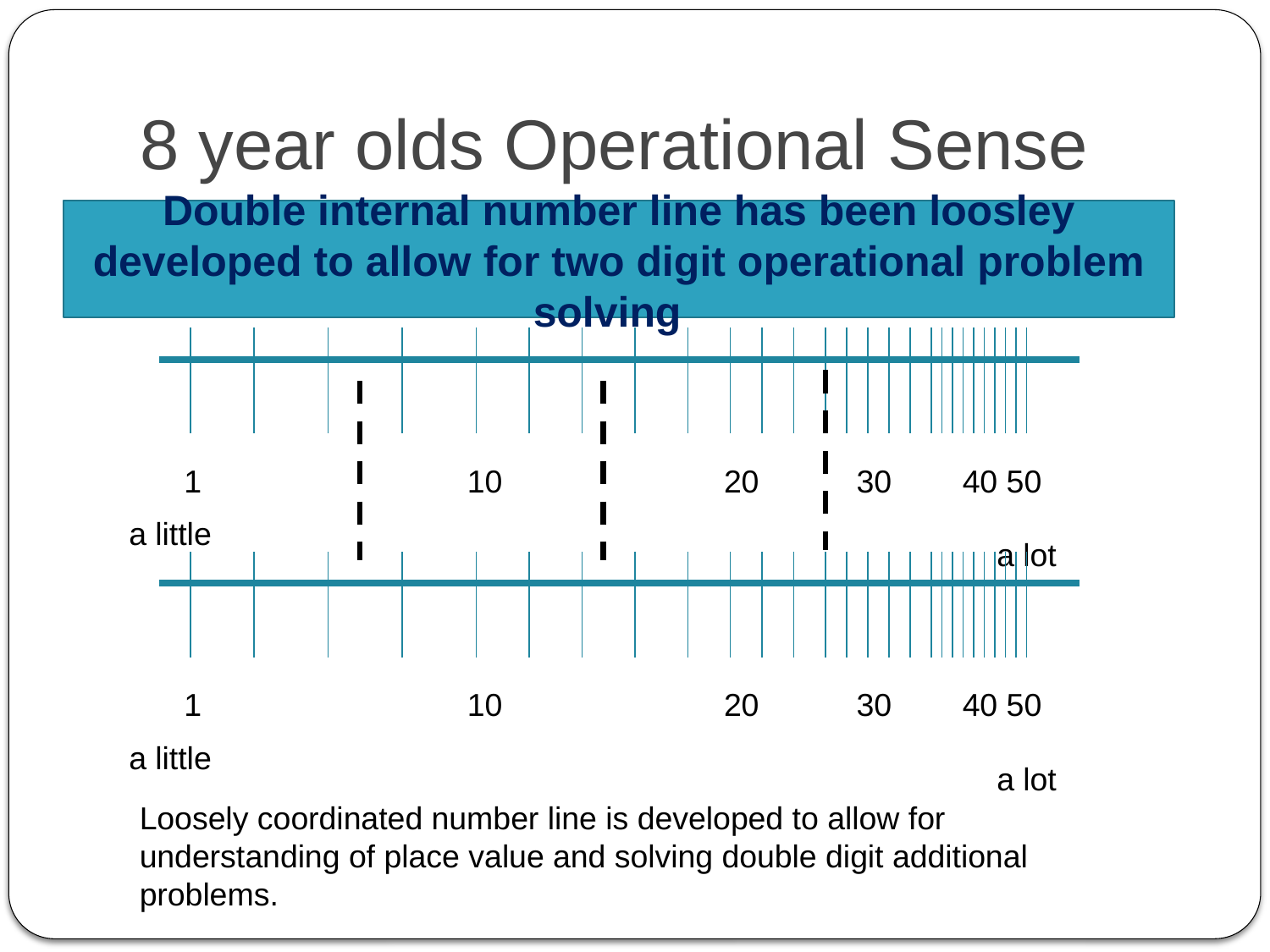

# 8 year olds Operational Sense
Double internal number line has been loosley developed to allow for two digit operational problem solving
     1                              10                         20           30        40 50
a little
a lot
     1                              10                         20           30        40 50
a little
a lot
Loosely coordinated number line is developed to allow for understanding of place value and solving double digit additional problems.